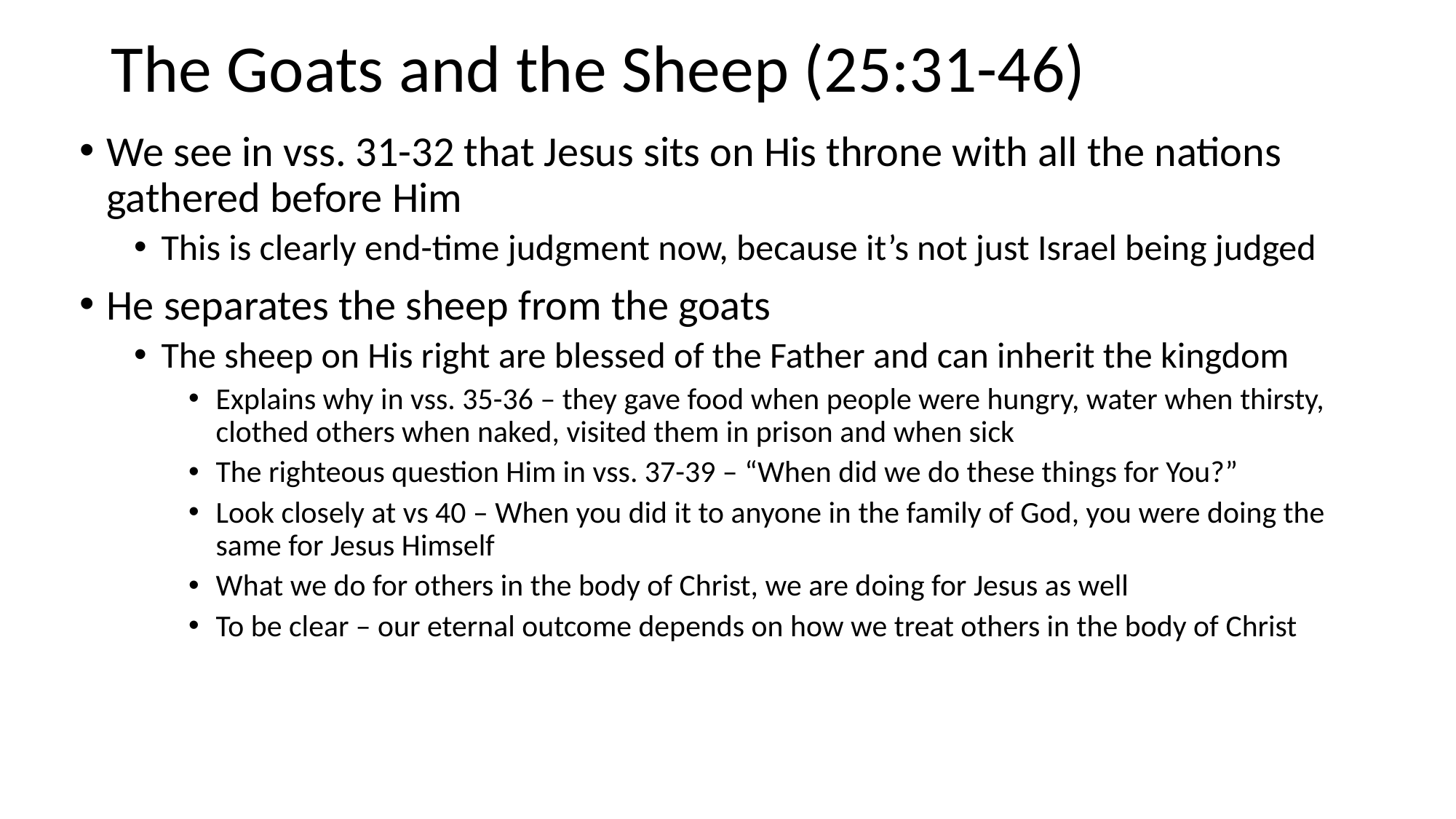

# The Goats and the Sheep (25:31-46)
We see in vss. 31-32 that Jesus sits on His throne with all the nations gathered before Him
This is clearly end-time judgment now, because it’s not just Israel being judged
He separates the sheep from the goats
The sheep on His right are blessed of the Father and can inherit the kingdom
Explains why in vss. 35-36 – they gave food when people were hungry, water when thirsty, clothed others when naked, visited them in prison and when sick
The righteous question Him in vss. 37-39 – “When did we do these things for You?”
Look closely at vs 40 – When you did it to anyone in the family of God, you were doing the same for Jesus Himself
What we do for others in the body of Christ, we are doing for Jesus as well
To be clear – our eternal outcome depends on how we treat others in the body of Christ